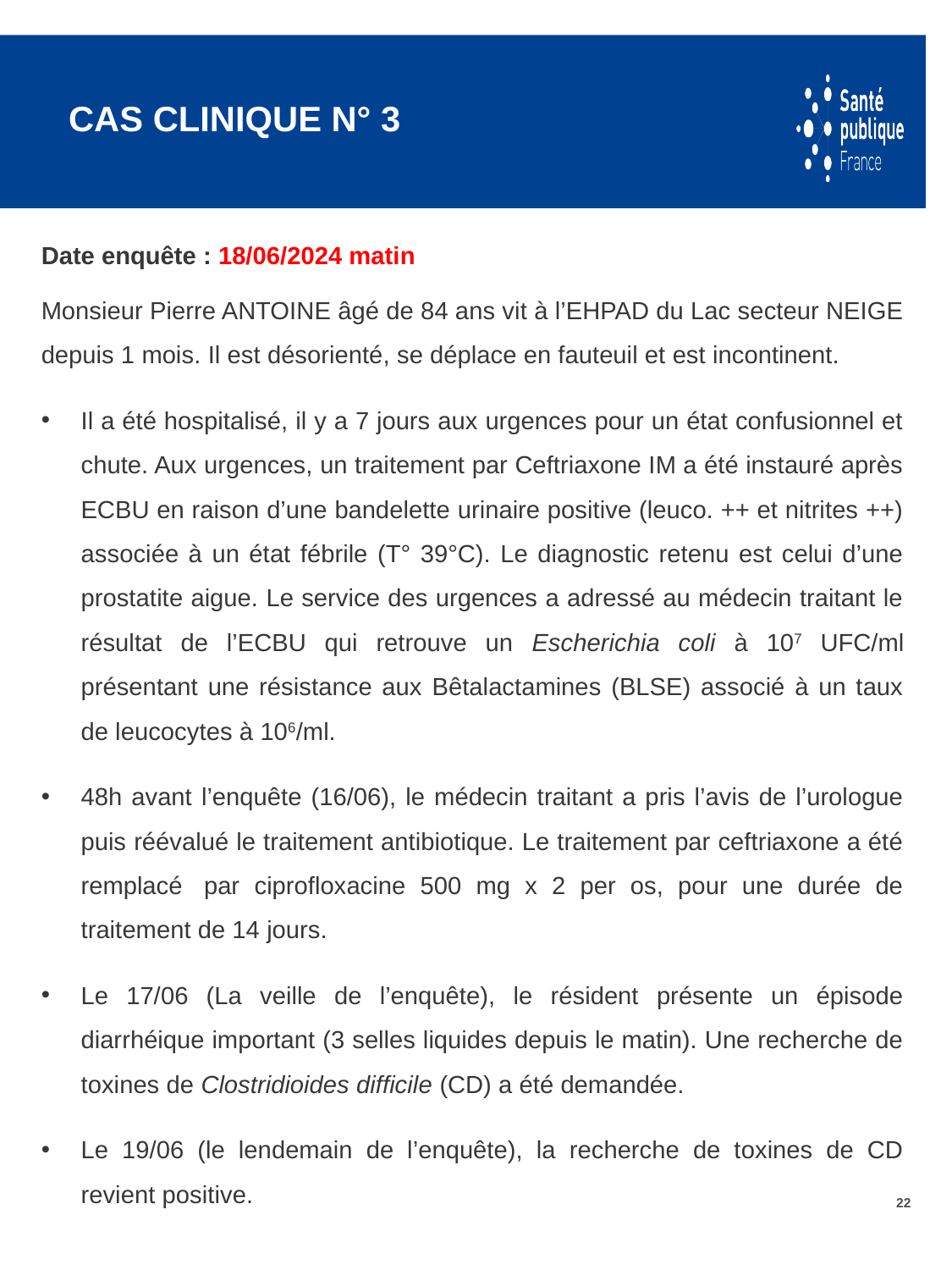

# Cas clinique n° 3
Date enquête : 18/06/2024 matin
Monsieur Pierre ANTOINE âgé de 84 ans vit à l’EHPAD du Lac secteur NEIGE depuis 1 mois. Il est désorienté, se déplace en fauteuil et est incontinent.
Il a été hospitalisé, il y a 7 jours aux urgences pour un état confusionnel et chute. Aux urgences, un traitement par Ceftriaxone IM a été instauré après ECBU en raison d’une bandelette urinaire positive (leuco. ++ et nitrites ++) associée à un état fébrile (T° 39°C). Le diagnostic retenu est celui d’une prostatite aigue. Le service des urgences a adressé au médecin traitant le résultat de l’ECBU qui retrouve un Escherichia coli à 107 UFC/ml présentant une résistance aux Bêtalactamines (BLSE) associé à un taux de leucocytes à 106/ml.
48h avant l’enquête (16/06), le médecin traitant a pris l’avis de l’urologue puis réévalué le traitement antibiotique. Le traitement par ceftriaxone a été remplacé  par ciprofloxacine 500 mg x 2 per os, pour une durée de traitement de 14 jours.
Le 17/06 (La veille de l’enquête), le résident présente un épisode diarrhéique important (3 selles liquides depuis le matin). Une recherche de toxines de Clostridioides difficile (CD) a été demandée.
Le 19/06 (le lendemain de l’enquête), la recherche de toxines de CD revient positive.